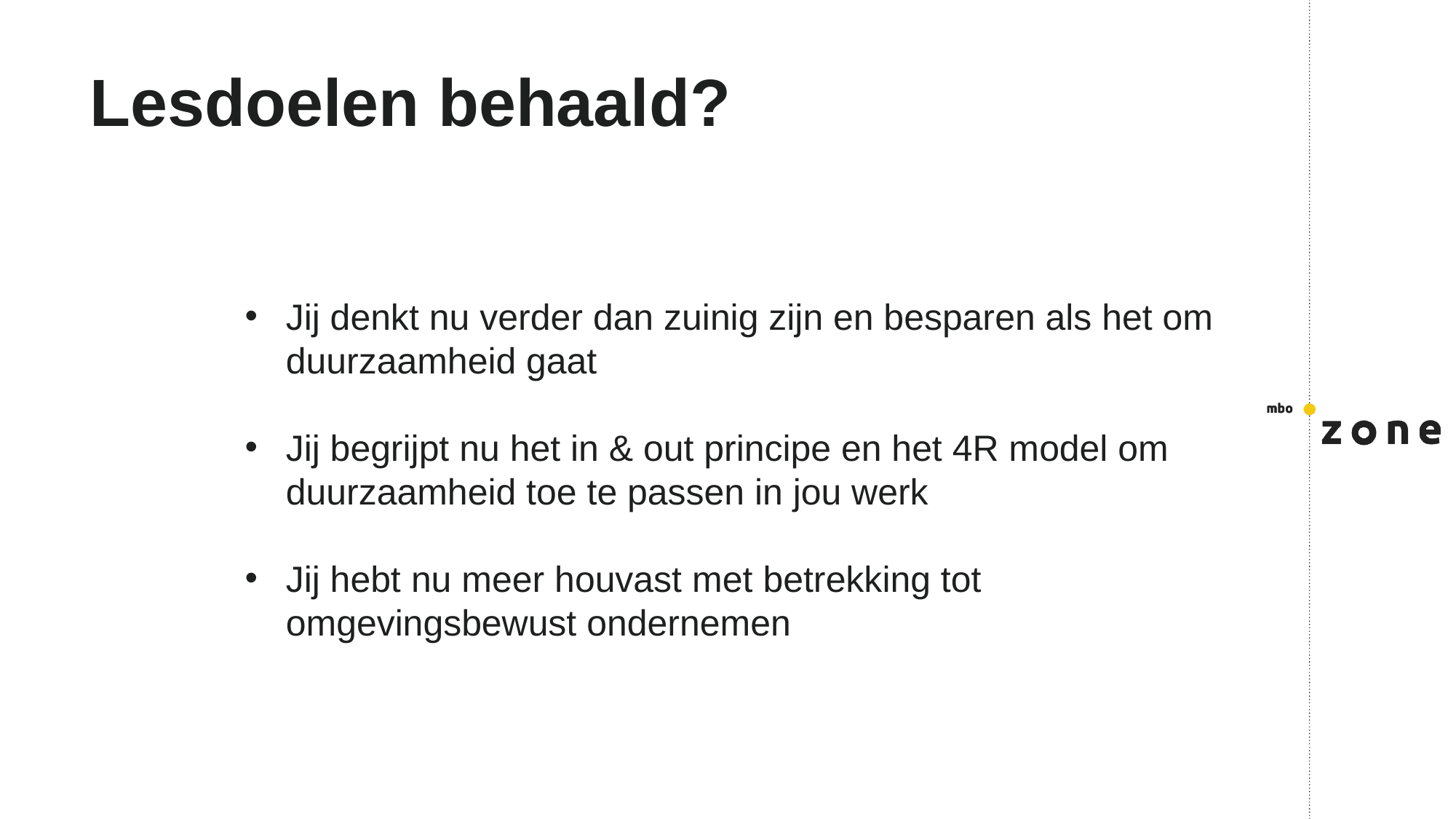

# Lesdoelen behaald?

Jij denkt nu verder dan zuinig zijn en besparen als het om duurzaamheid gaat

Jij begrijpt nu het in & out principe en het 4R model om duurzaamheid toe te passen in jou werk

Jij hebt nu meer houvast met betrekking tot omgevingsbewust ondernemen